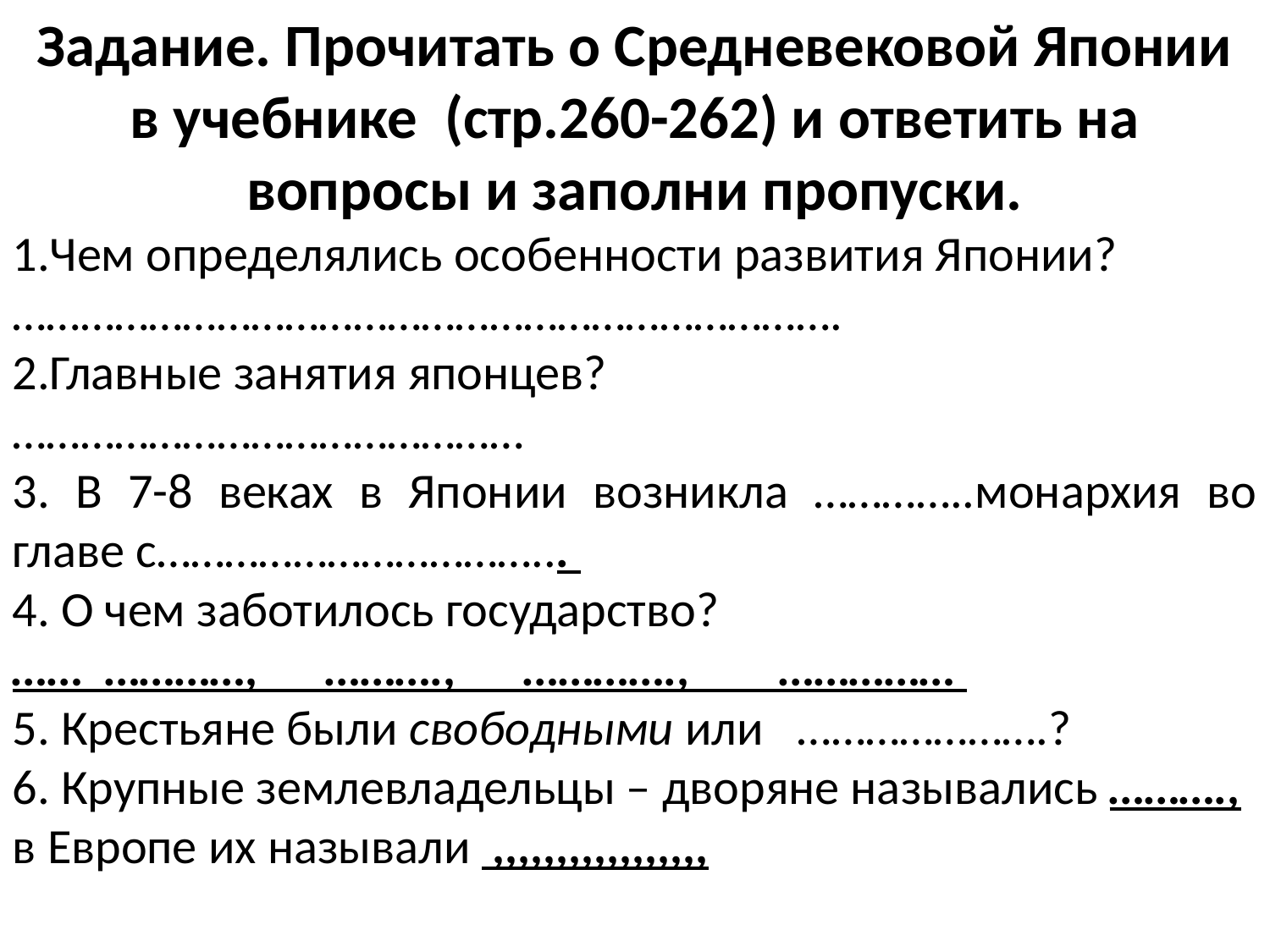

Задание. Прочитать о Средневековой Японии
в учебнике  (стр.260-262) и ответить на вопросы и заполни пропуски.
1.Чем определялись особенности развития Японии?
……………………………………………………………….
2.Главные занятия японцев?
………………………………………
3. В 7-8 веках в Японии возникла …………..монархия во главе с……………………………...
4. О чем заботилось государство?
……  …………,      ……….,      ………….,        ……………
5. Крестьяне были свободными или   ………………….?
6. Крупные землевладельцы – дворяне назывались ………., в Европе их называли  ,,,,,,,,,,,,,,,,,